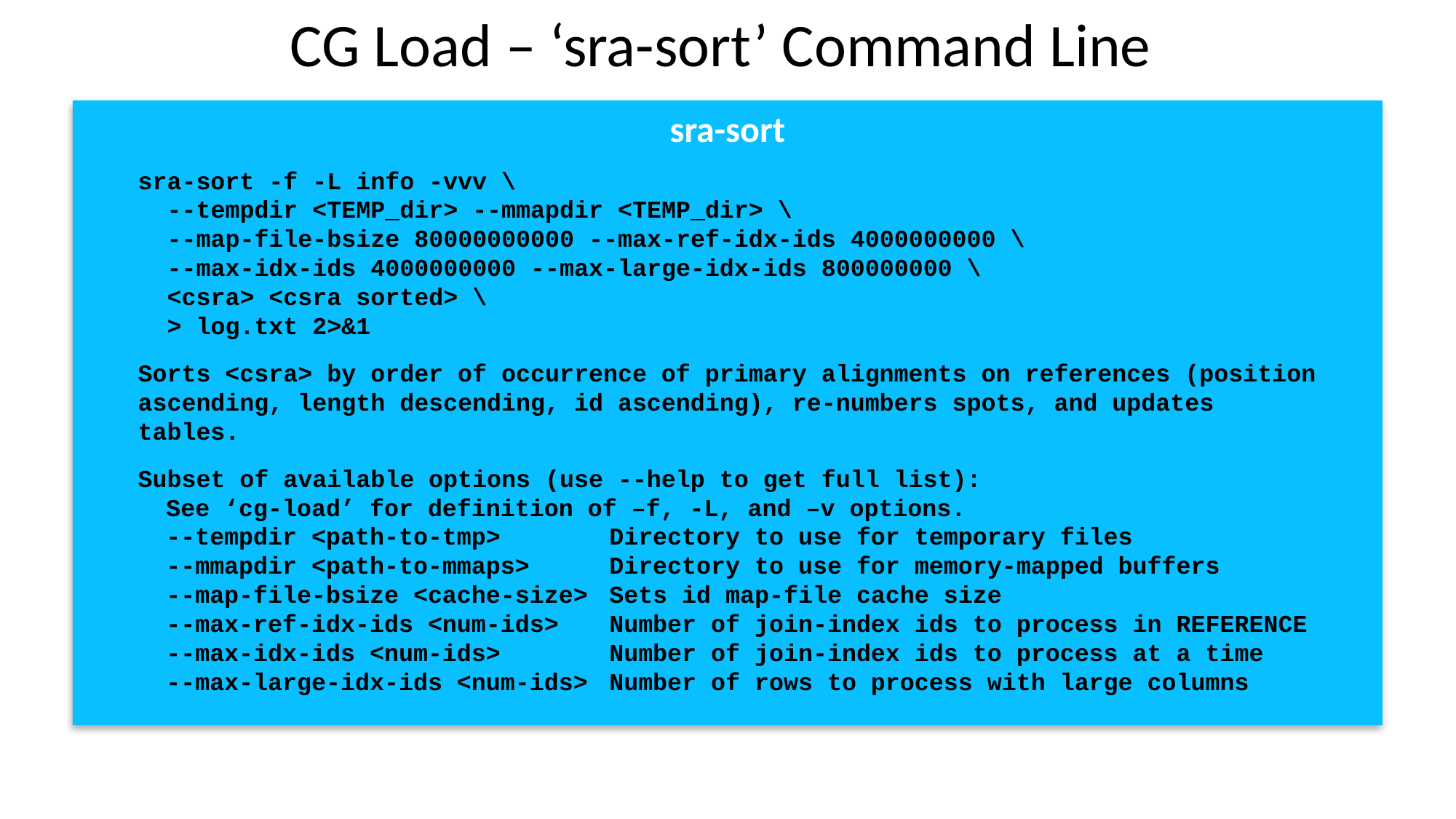

CG Load – ‘sra-sort’ Command Line
sra-sort
sra-sort -f -L info -vvv \
  --tempdir <TEMP_dir> --mmapdir <TEMP_dir> \
  --map-file-bsize 80000000000 --max-ref-idx-ids 4000000000 \
  --max-idx-ids 4000000000 --max-large-idx-ids 800000000 \
  <csra> <csra sorted> \
  > log.txt 2>&1
Sorts <csra> by order of occurrence of primary alignments on references (position ascending, length descending, id ascending), re-numbers spots, and updates tables.
Subset of available options (use --help to get full list):
See ‘cg-load’ for definition of –f, -L, and –v options.
--tempdir <path-to-tmp>	Directory to use for temporary files
--mmapdir <path-to-mmaps>	Directory to use for memory-mapped buffers
--map-file-bsize <cache-size>	Sets id map-file cache size
--max-ref-idx-ids <num-ids>	Number of join-index ids to process in REFERENCE
--max-idx-ids <num-ids>	Number of join-index ids to process at a time
--max-large-idx-ids <num-ids>	Number of rows to process with large columns